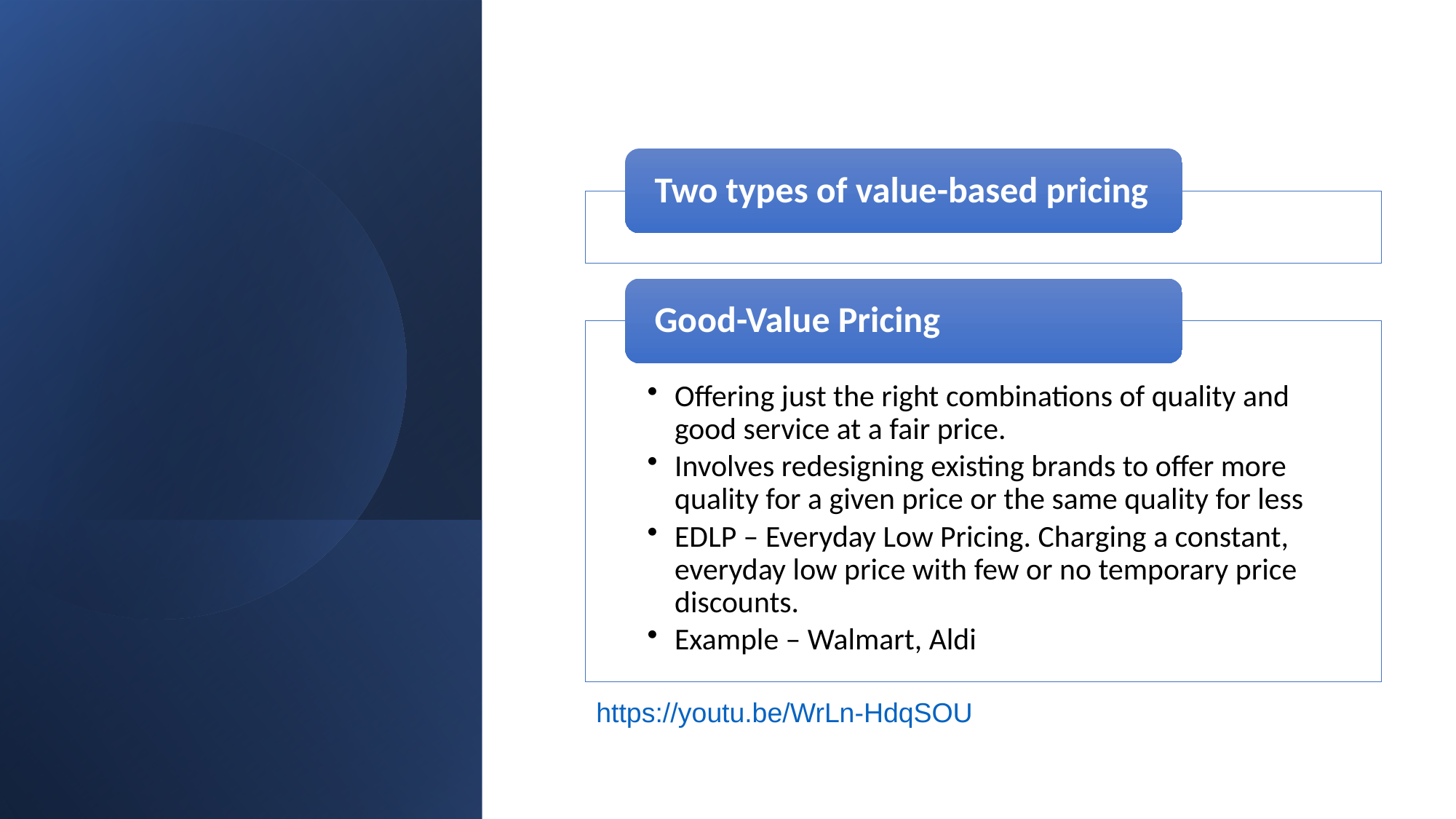

Two types of value-based pricing
Offering just the right combinations of quality and good service at a fair price.
Involves redesigning existing brands to offer more quality for a given price or the same quality for less
EDLP – Everyday Low Pricing. Charging a constant, everyday low price with few or no temporary price discounts.
Example – Walmart, Aldi
Good-Value Pricing

https://youtu.be/WrLn-HdqSOU